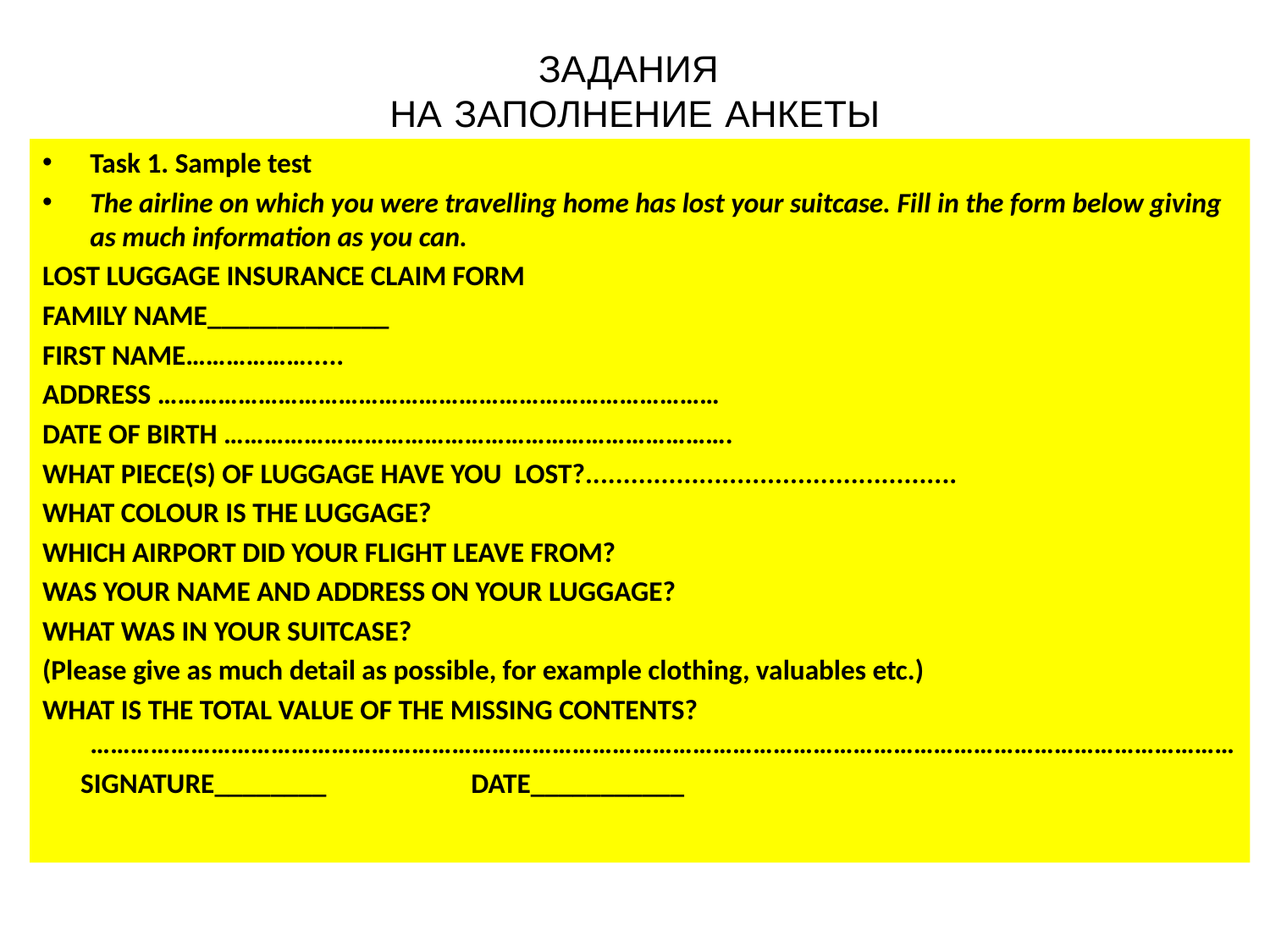

# ЗАДАНИЯ НА ЗАПОЛНЕНИЕ АНКЕТЫ
Task 1. Sample test
The airline on which you were travelling home has lost your suitcase. Fill in the form below giving as much information as you can.
LOST LUGGAGE INSURANCE CLAIM FORM
FAMILY NAME_____________
FIRST NAME……………….....
ADDRESS …………………………………………………………………………
DATE OF BIRTH ………………………………………………………………….
WHAT PIECE(S) OF LUGGAGE HAVE YOU  LOST?.................................................
WHAT COLOUR IS THE LUGGAGE?
WHICH AIRPORT DID YOUR FLIGHT LEAVE FROM?
WAS YOUR NAME AND ADDRESS ON YOUR LUGGAGE?
WHAT WAS IN YOUR SUITCASE?
(Please give as much detail as possible, for example clothing, valuables etc.)
WHAT IS THE TOTAL VALUE OF THE MISSING CONTENTS? ………………………………………………………………………………………………………………………………………………………
      SIGNATURE________		DATE___________